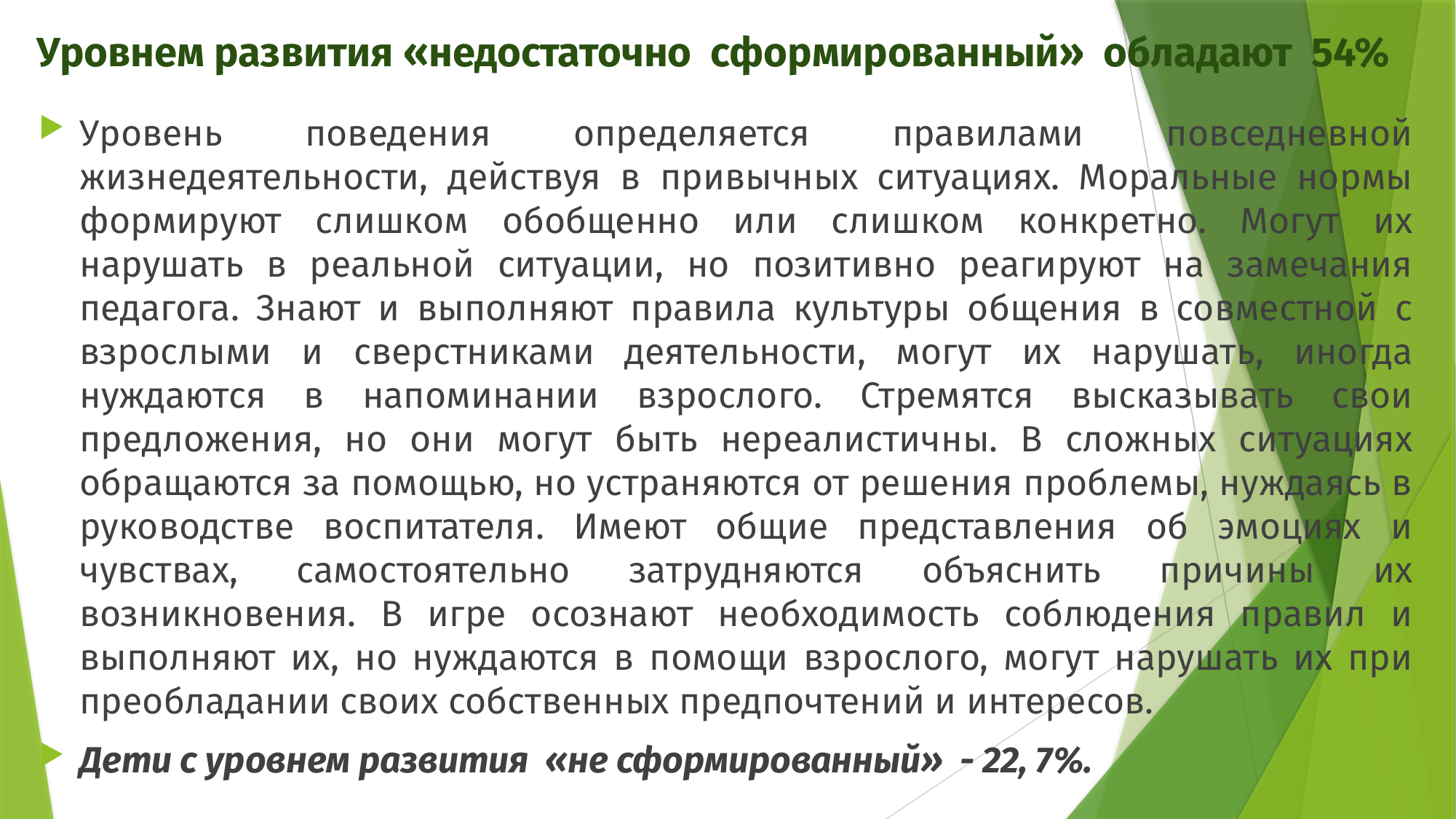

# Уровнем развития «недостаточно  сформированный»  обладают  54%
Уровень поведения определяется правилами повседневной жизнедеятельности, действуя в привычных ситуациях. Моральные нормы формируют слишком обобщенно или слишком конкретно. Могут их нарушать в реальной ситуации, но позитивно реагируют на замечания педагога. Знают и выполняют правила культуры общения в совместной с взрослыми и сверстниками деятельности, могут их нарушать, иногда нуждаются в напоминании взрослого. Стремятся высказывать свои предложения, но они могут быть нереалистичны. В сложных ситуациях обращаются за помощью, но устраняются от решения проблемы, нуждаясь в руководстве воспитателя. Имеют общие представления об эмоциях и чувствах, самостоятельно затрудняются объяснить причины их возникновения. В игре осознают необходимость соблюдения правил и выполняют их, но нуждаются в помощи взрослого, могут нарушать их при преобладании своих собственных предпочтений и интересов.
Дети с уровнем развития  «не сформированный»  - 22, 7%.